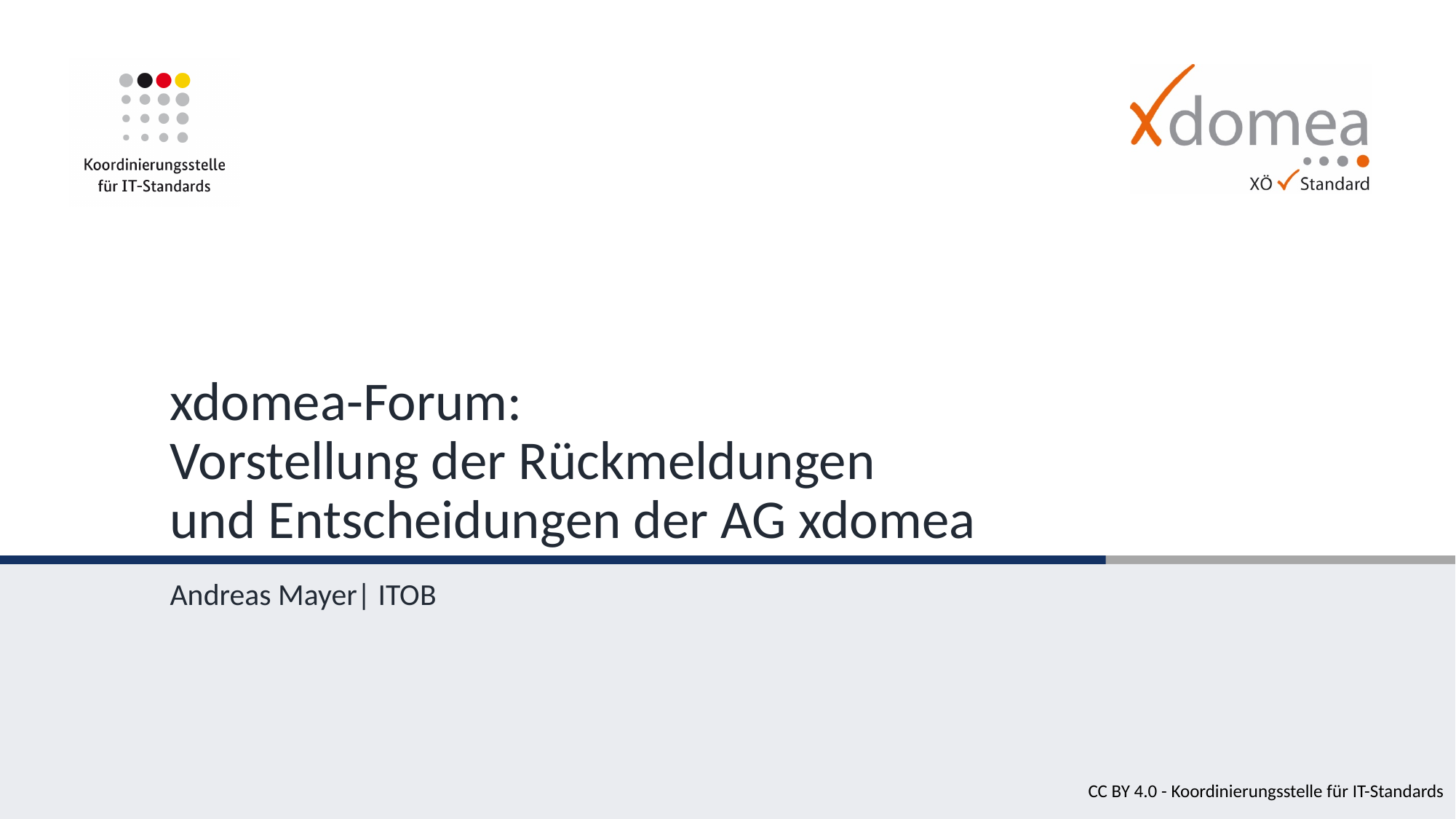

# xdomea-Forum: Vorstellung der Rückmeldungen und Entscheidungen der AG xdomea
Andreas Mayer| ITOB

CC BY 4.0 - Koordinierungsstelle für IT-Standards